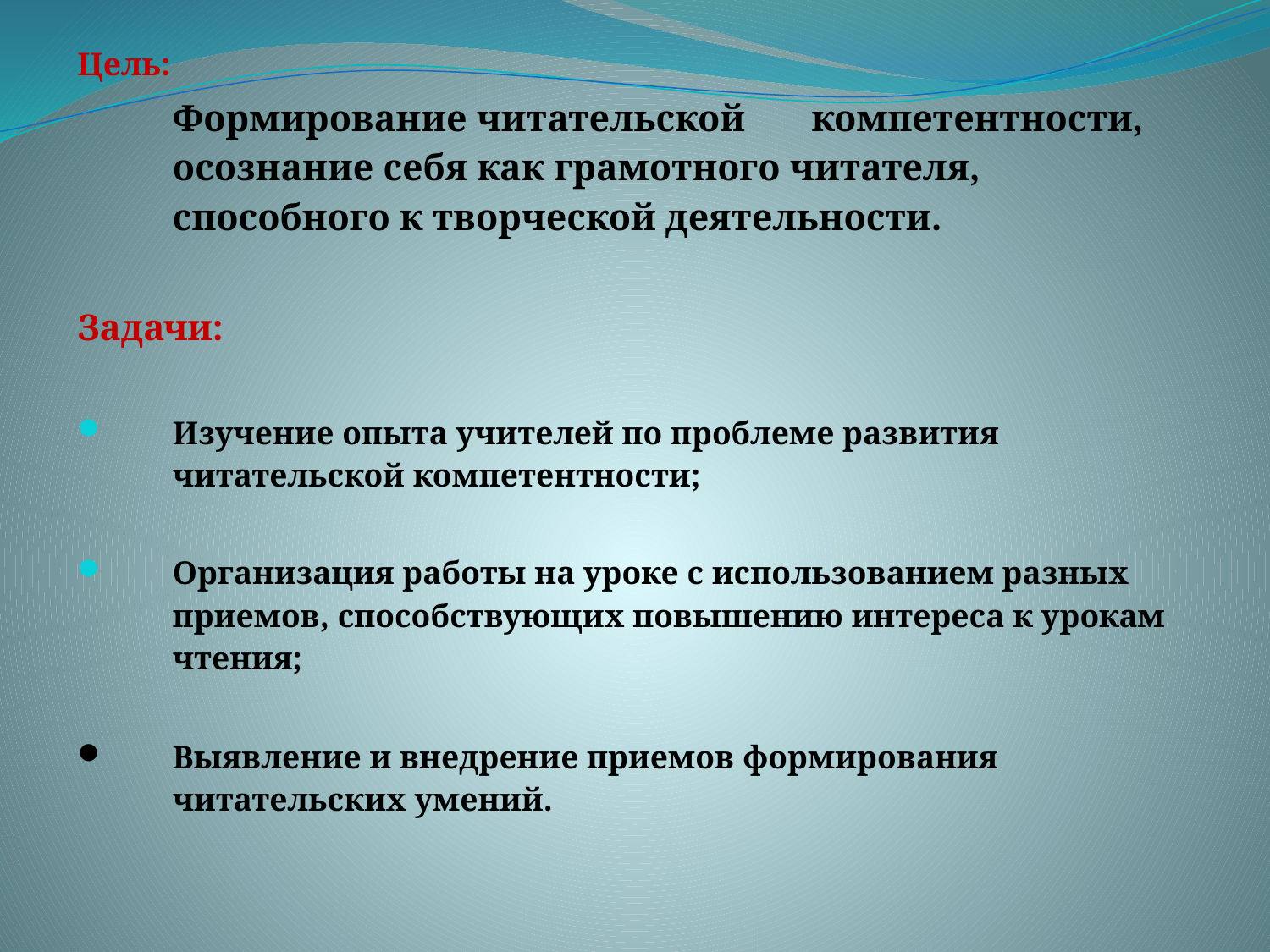

Цель:
 	Формирование читательской       компетентности, осознание себя как грамотного читателя, способного к творческой деятельности.

Задачи:

Изучение опыта учителей по проблеме развития читательской компетентности;

Организация работы на уроке с использованием разных приемов, способствующих повышению интереса к урокам чтения;

Выявление и внедрение приемов формирования читательских умений.